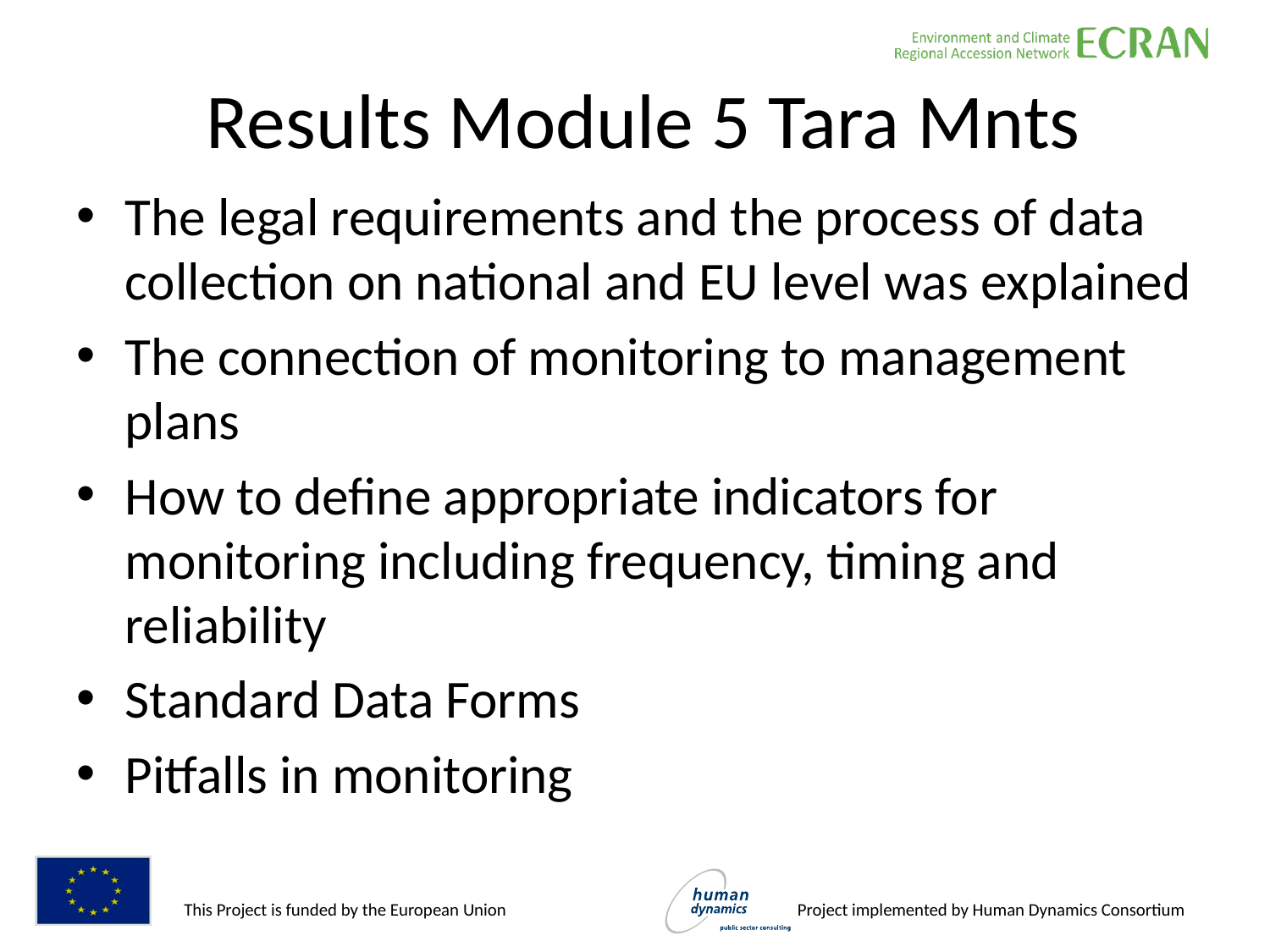

# Results Module 5 Tara Mnts
The legal requirements and the process of data collection on national and EU level was explained
The connection of monitoring to management plans
How to define appropriate indicators for monitoring including frequency, timing and reliability
Standard Data Forms
Pitfalls in monitoring